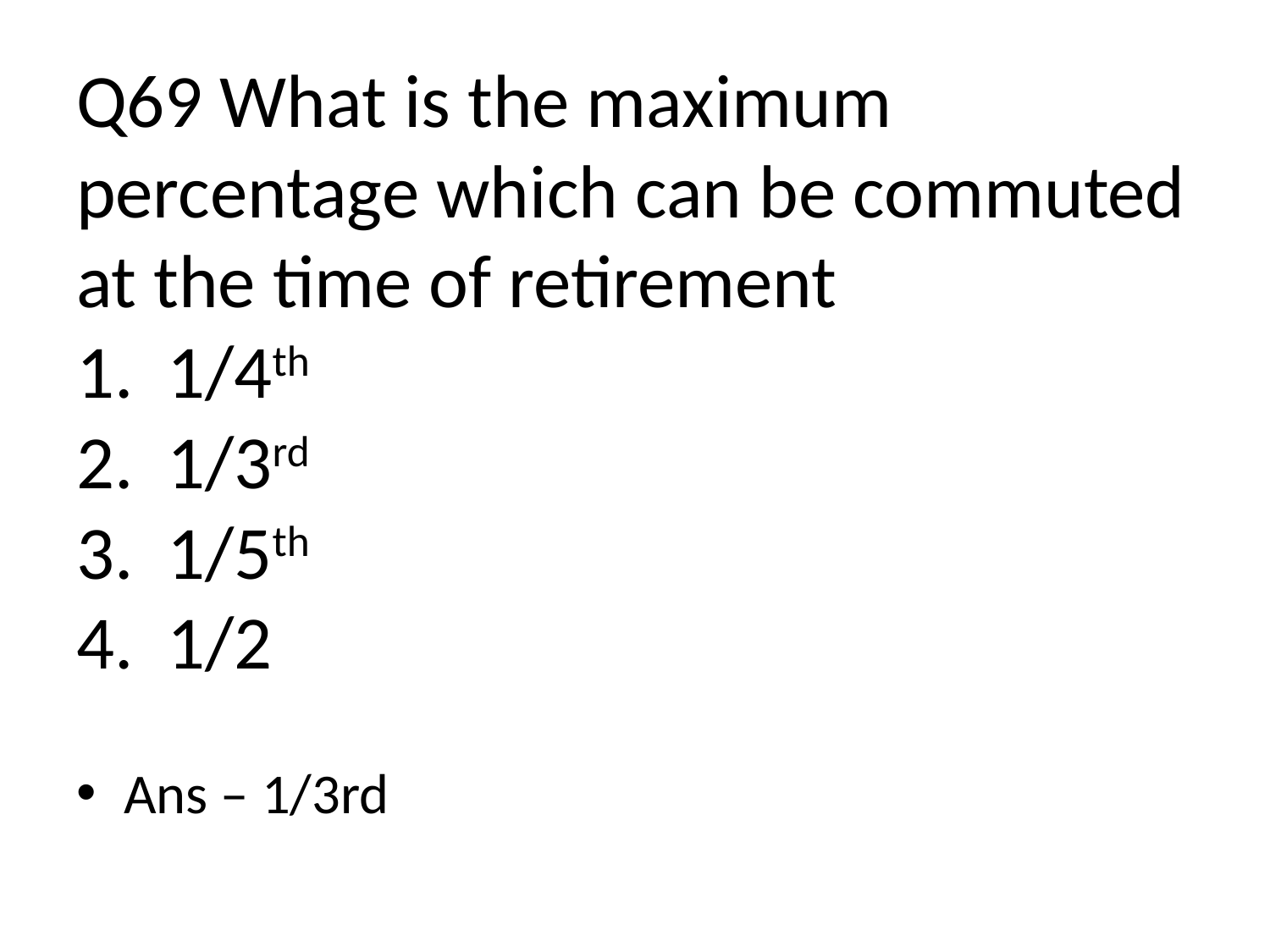

# Q69 What is the maximum percentage which can be commuted at the time of retirement 1.  1/4th 2.  1/3rd 3.  1/5th 4.  1/2
Ans – 1/3rd